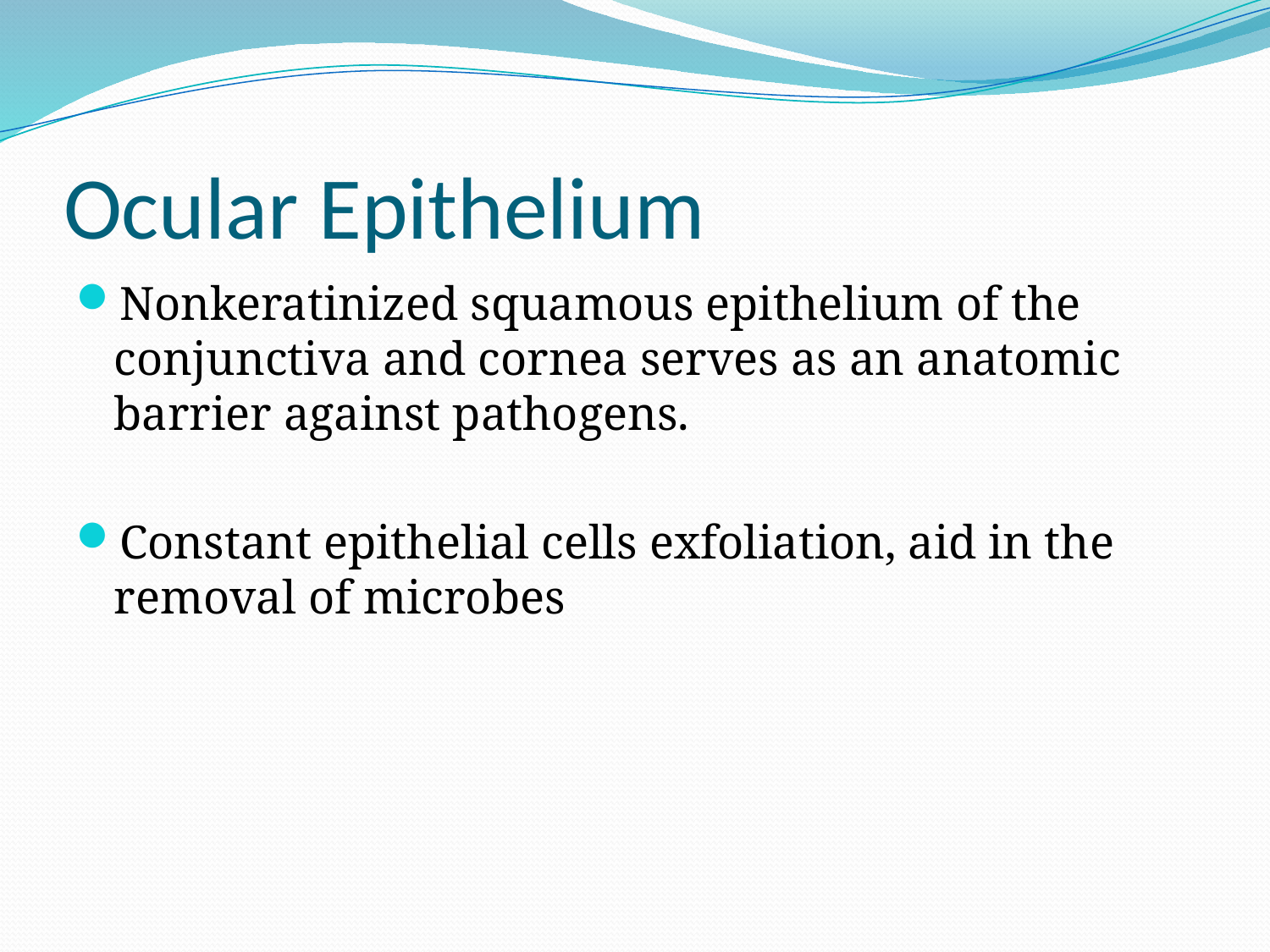

# Ocular Epithelium
Nonkeratinized squamous epithelium of the conjunctiva and cornea serves as an anatomic barrier against pathogens.

Constant epithelial cells exfoliation, aid in the removal of microbes